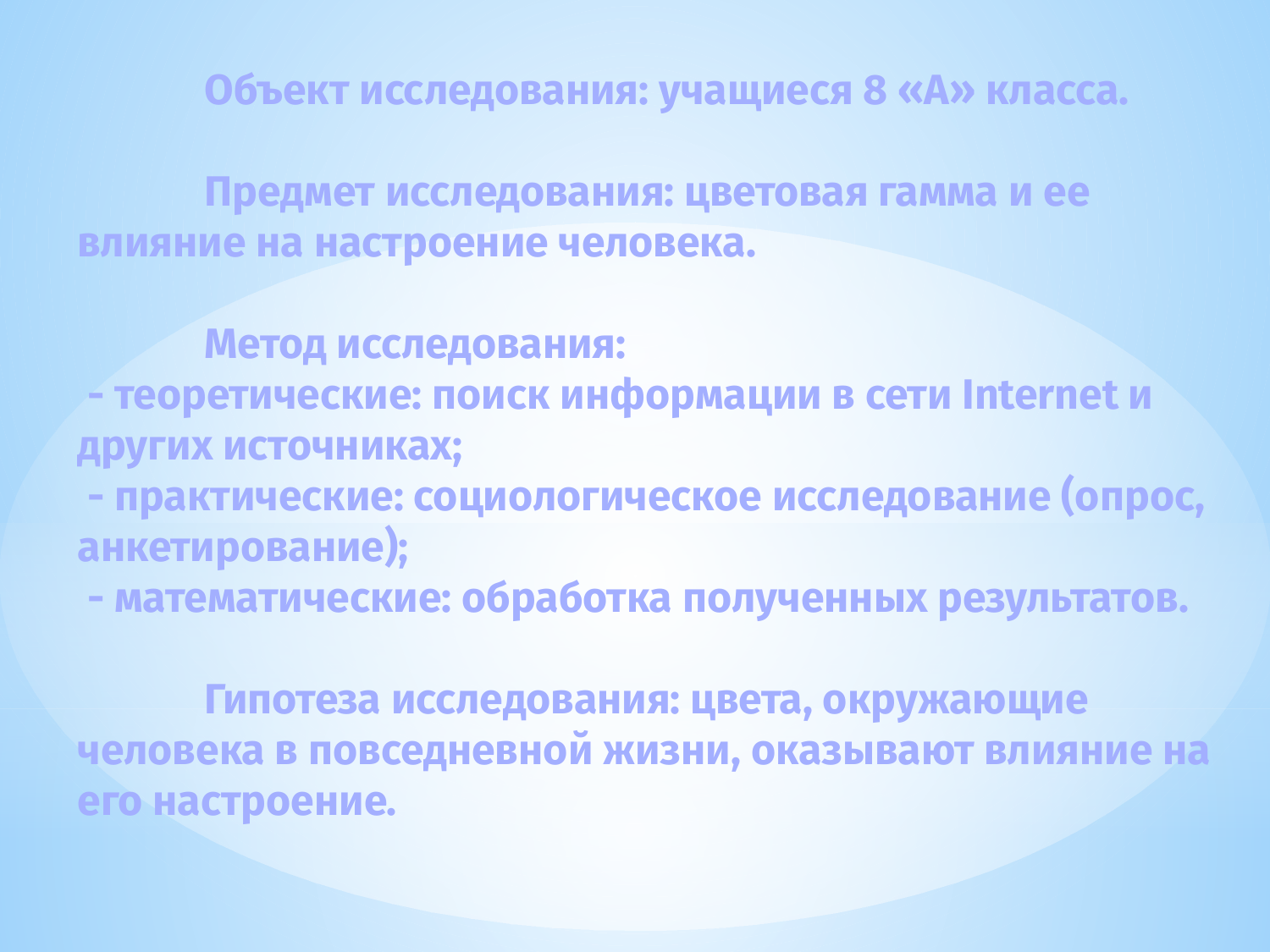

# Объект исследования: учащиеся 8 «А» класса. Предмет исследования: цветовая гамма и ее влияние на настроение человека. Метод исследования: - теоретические: поиск информации в сети Internet и других источниках; - практические: социологическое исследование (опрос, анкетирование); - математические: обработка полученных результатов. Гипотеза исследования: цвета, окружающие человека в повседневной жизни, оказывают влияние на его настроение.